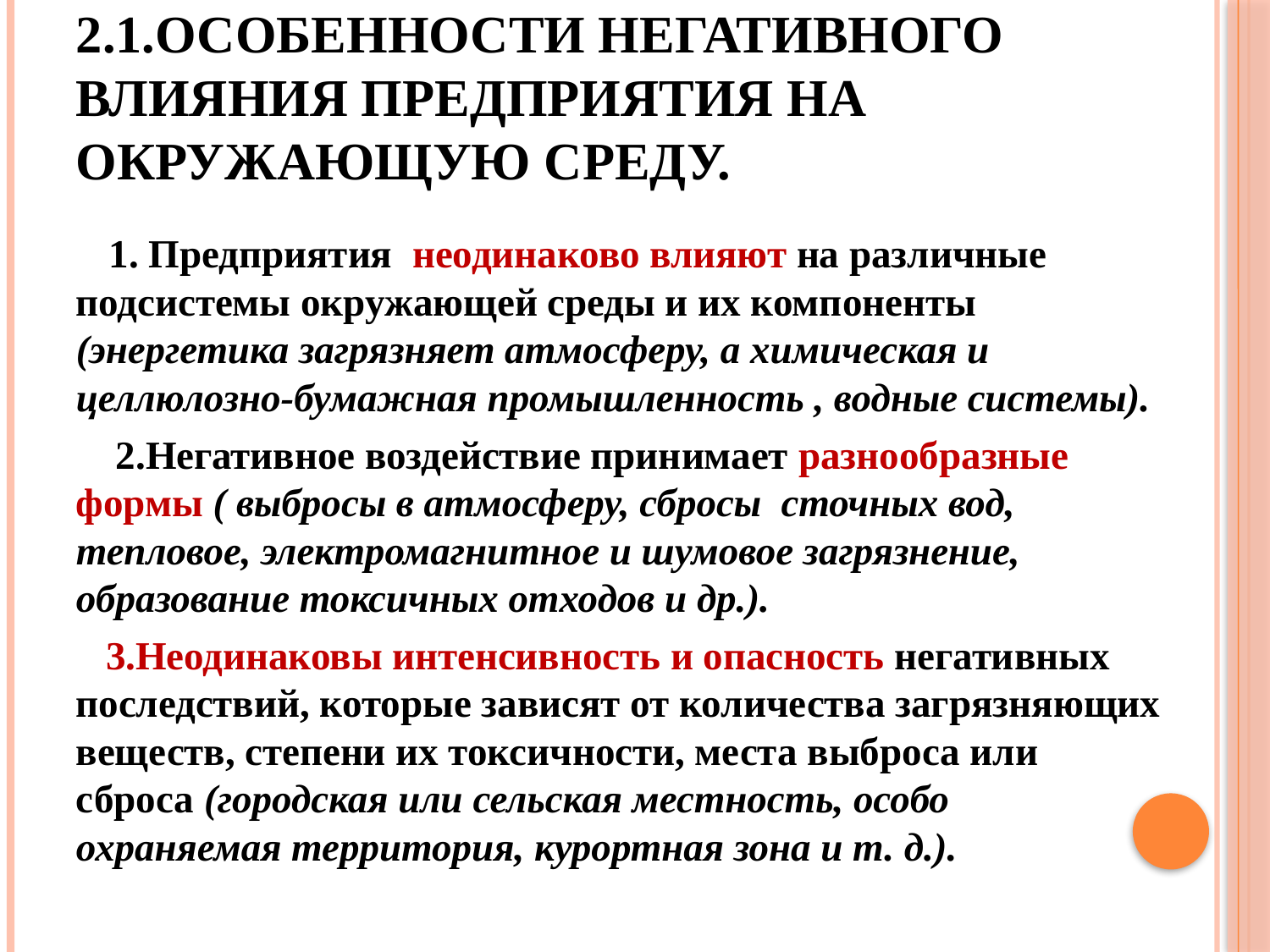

# 2.1.Особенности негативного влияния предприятия на окружающую среду.
   1. Предприятия  неодинаково влияют на различные подсистемы окружающей среды и их компоненты (энергетика загрязняет атмосферу, а химическая и целлюлозно-бумажная промышленность , водные системы).
    2.Негативное воздействие принимает разнообразные формы ( выбросы в атмосферу, сбросы  сточных вод, тепловое, электромагнитное и шумовое загрязнение, образование токсичных отходов и др.).
   3.Неодинаковы интенсивность и опасность негативных последствий, которые зависят от количества загрязняющих веществ, степени их токсичности, места выброса или сброса (городская или сельская местность, особо охраняемая территория, курортная зона и т. д.).